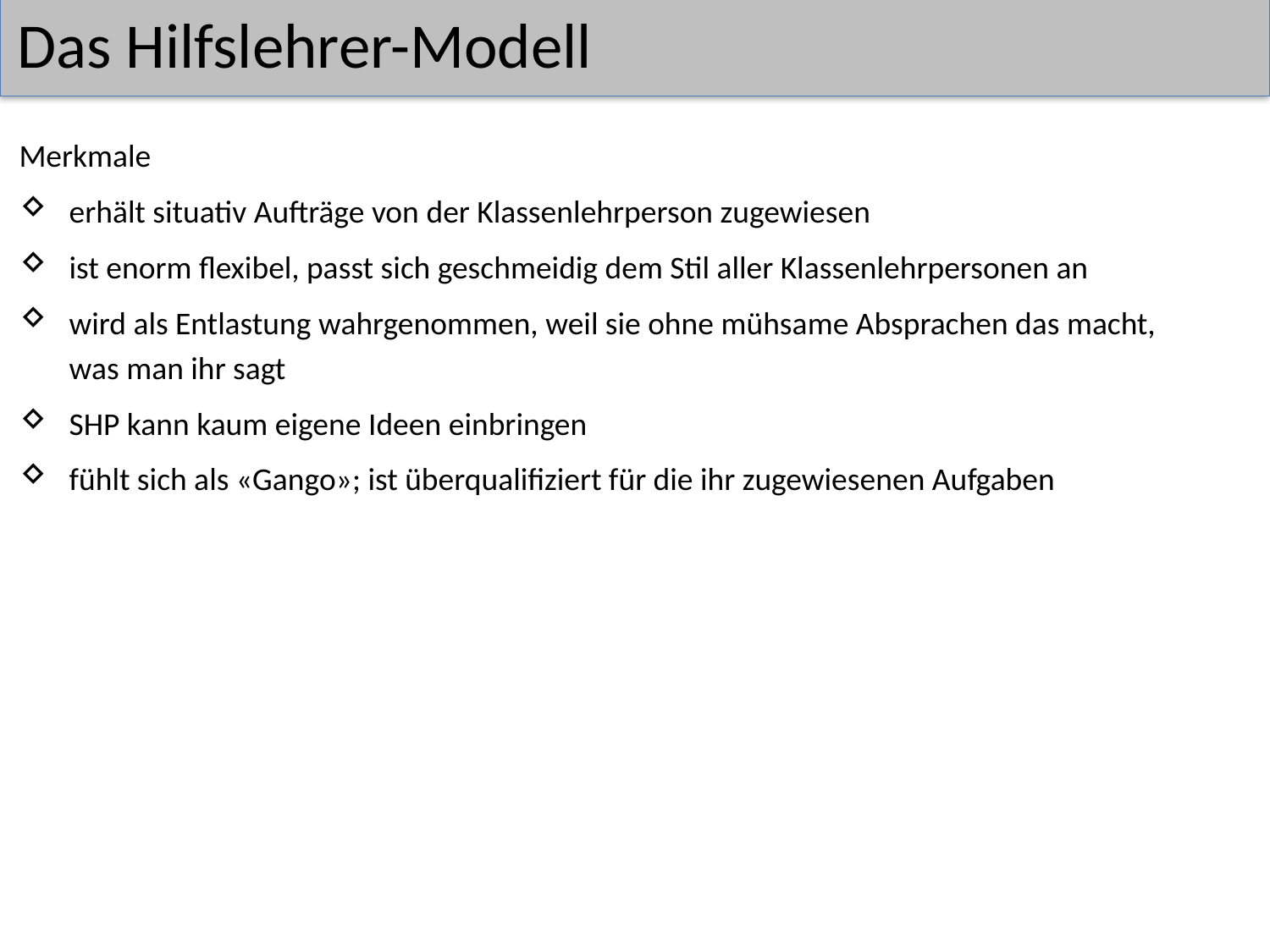

Das Hilfslehrer-Modell
Merkmale
erhält situativ Aufträge von der Klassenlehrperson zugewiesen
ist enorm flexibel, passt sich geschmeidig dem Stil aller Klassenlehrpersonen an
wird als Entlastung wahrgenommen, weil sie ohne mühsame Absprachen das macht,
was man ihr sagt
SHP kann kaum eigene Ideen einbringen
fühlt sich als «Gango»; ist überqualifiziert für die ihr zugewiesenen Aufgaben